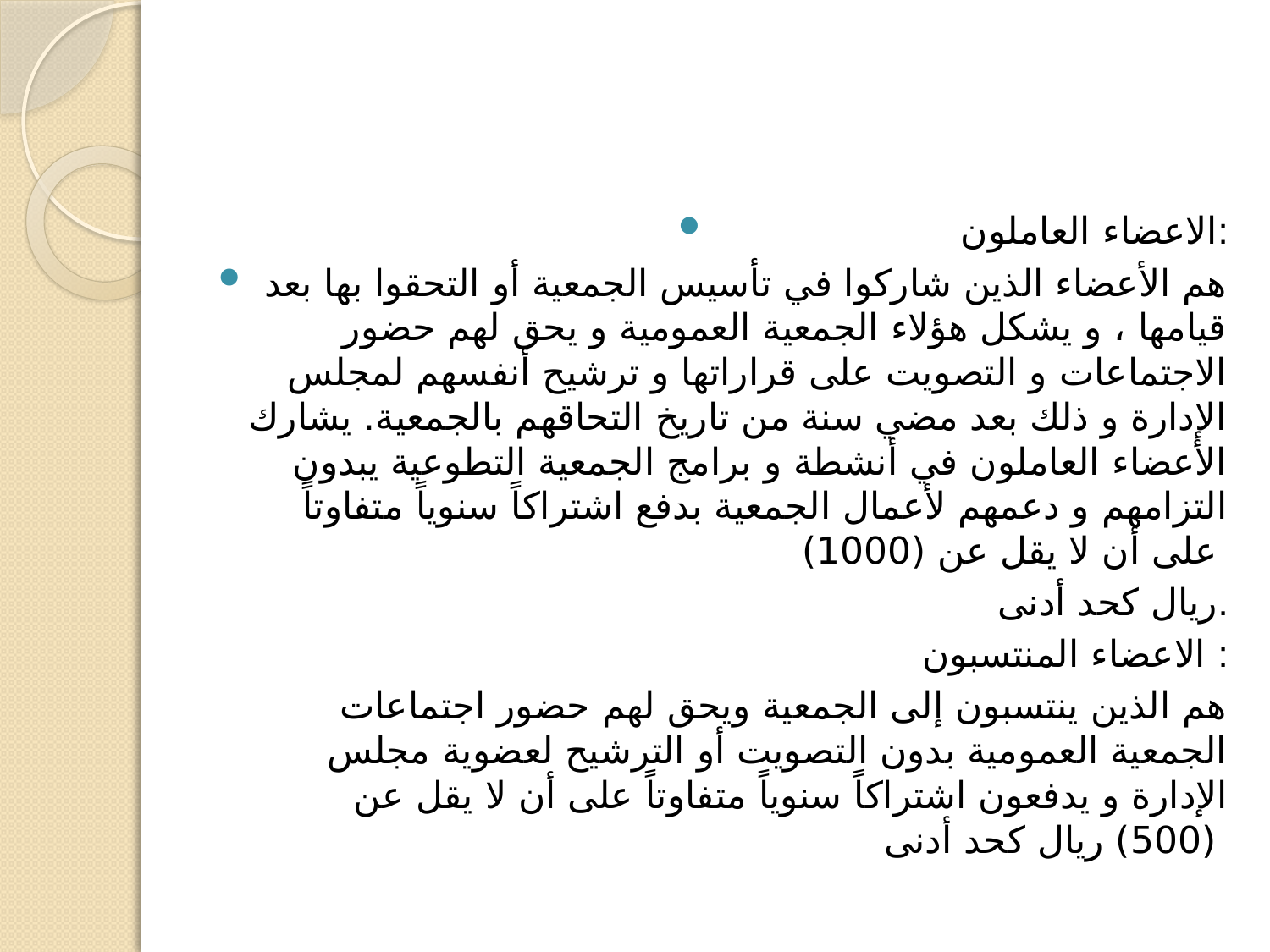

#
الاعضاء العاملون:
هم الأعضاء الذين شاركوا في تأسيس الجمعية أو التحقوا بها بعد قيامها ، و يشكل هؤلاء الجمعية العمومية و يحق لهم حضور الاجتماعات و التصويت على قراراتها و ترشيح أنفسهم لمجلس الإدارة و ذلك بعد مضي سنة من تاريخ التحاقهم بالجمعية. يشارك الأعضاء العاملون في أنشطة و برامج الجمعية التطوعية يبدون التزامهم و دعمهم لأعمال الجمعية بدفع اشتراكاً سنوياً متفاوتاً على أن لا يقل عن (1000)
ريال كحد أدنى.
الاعضاء المنتسبون :
هم الذين ينتسبون إلى الجمعية ويحق لهم حضور اجتماعات الجمعية العمومية بدون التصويت أو الترشيح لعضوية مجلس الإدارة و يدفعون اشتراكاً سنوياً متفاوتاً على أن لا يقل عن (500) ريال كحد أدنى